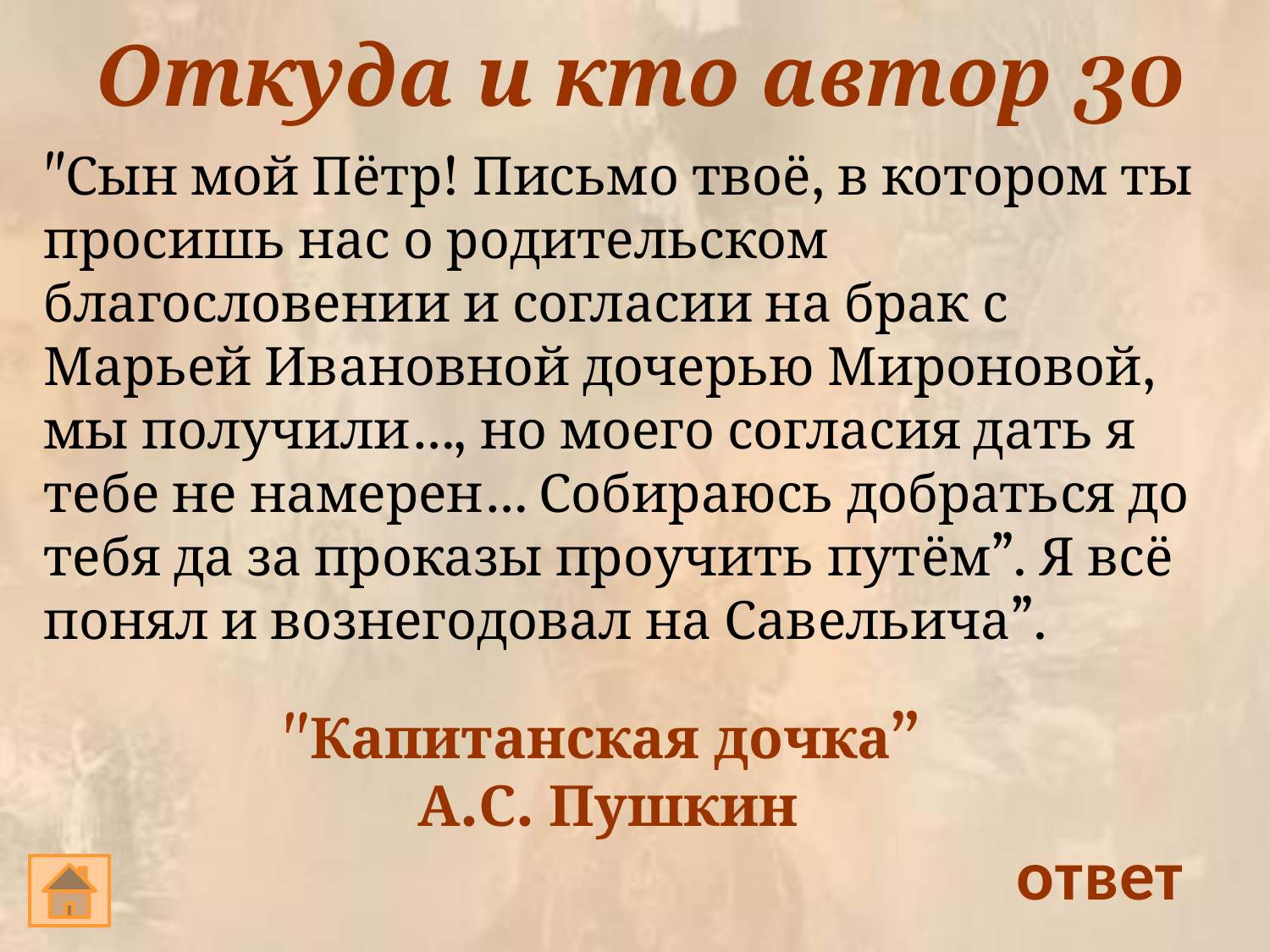

# Откуда и кто автор 30
"Сын мой Пётр! Письмо твоё, в котором ты просишь нас о родительском благословении и согласии на брак с Марьей Ивановной дочерью Мироновой, мы получили…, но моего согласия дать я тебе не намерен… Собираюсь добраться до тебя да за проказы проучить путём”. Я всё понял и вознегодовал на Савельича”.
"Капитанская дочка”
А.С. Пушкин
ответ